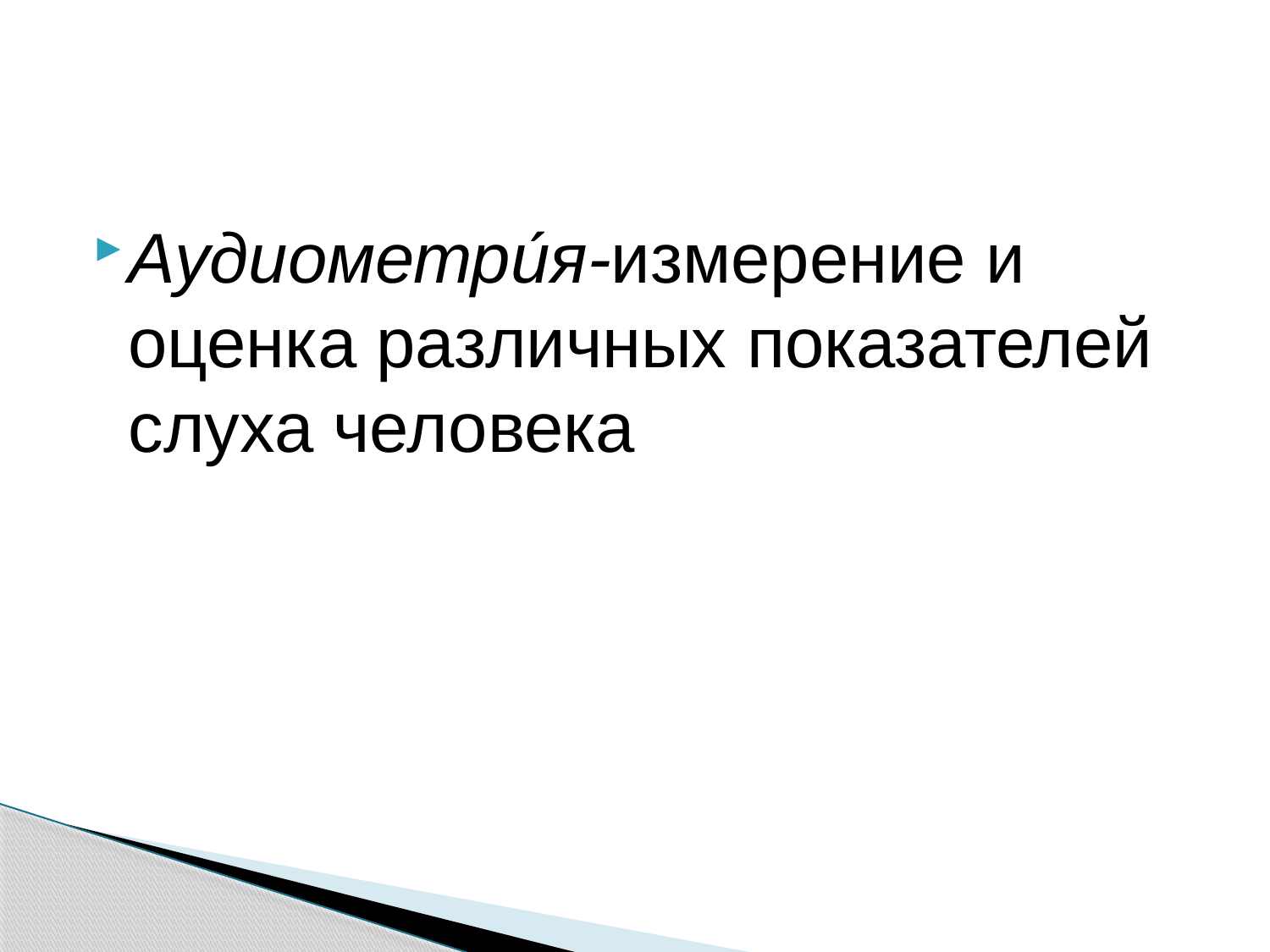

#
Аудиометри́я-измерение и оценка различных показателей слуха человека